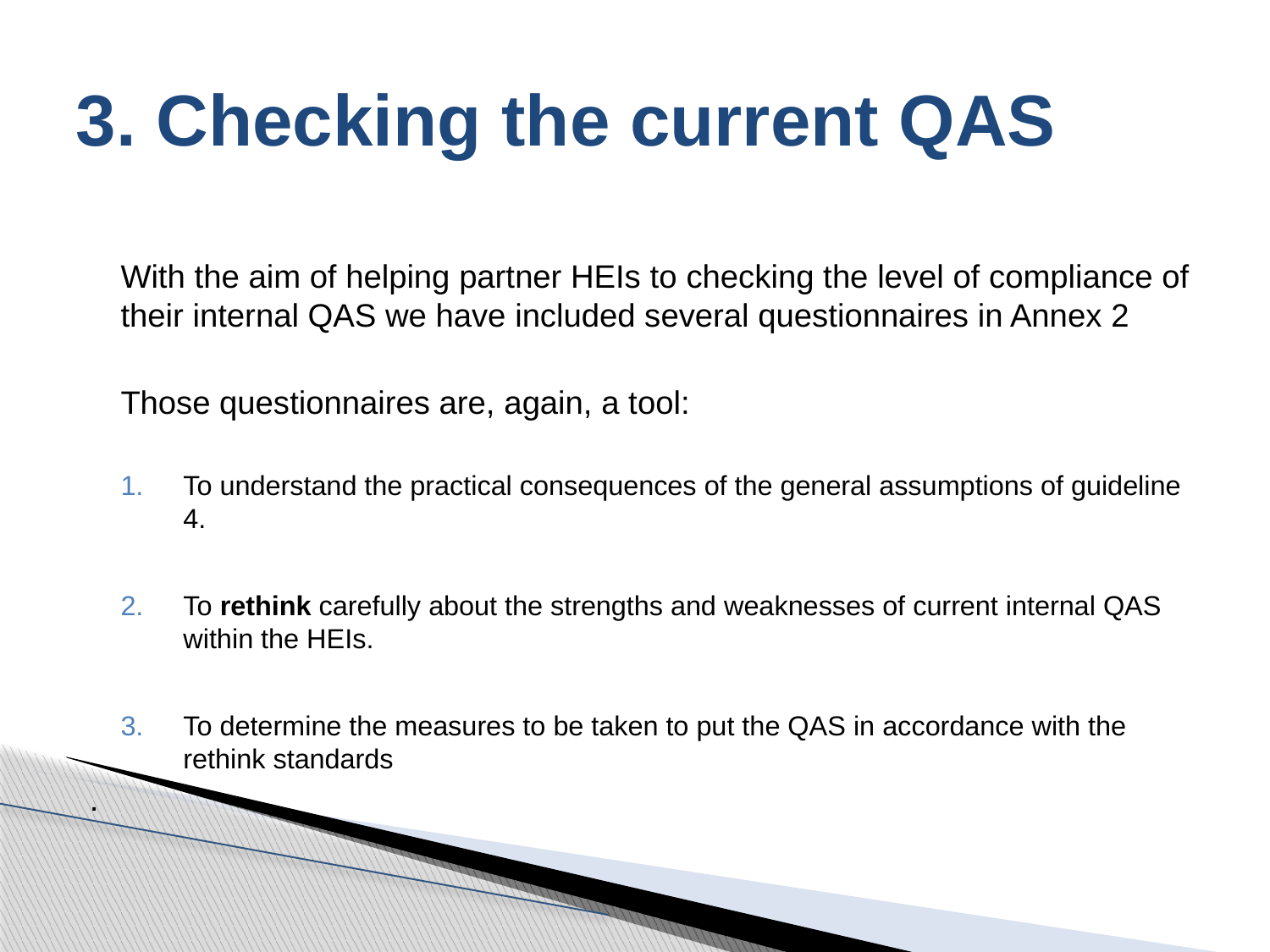

# 3. Checking the current QAS

	With the aim of helping partner HEIs to checking the level of compliance of their internal QAS we have included several questionnaires in Annex 2

	Those questionnaires are, again, a tool:

To understand the practical consequences of the general assumptions of guideline 4.

To rethink carefully about the strengths and weaknesses of current internal QAS within the HEIs.

To determine the measures to be taken to put the QAS in accordance with the rethink standards
.